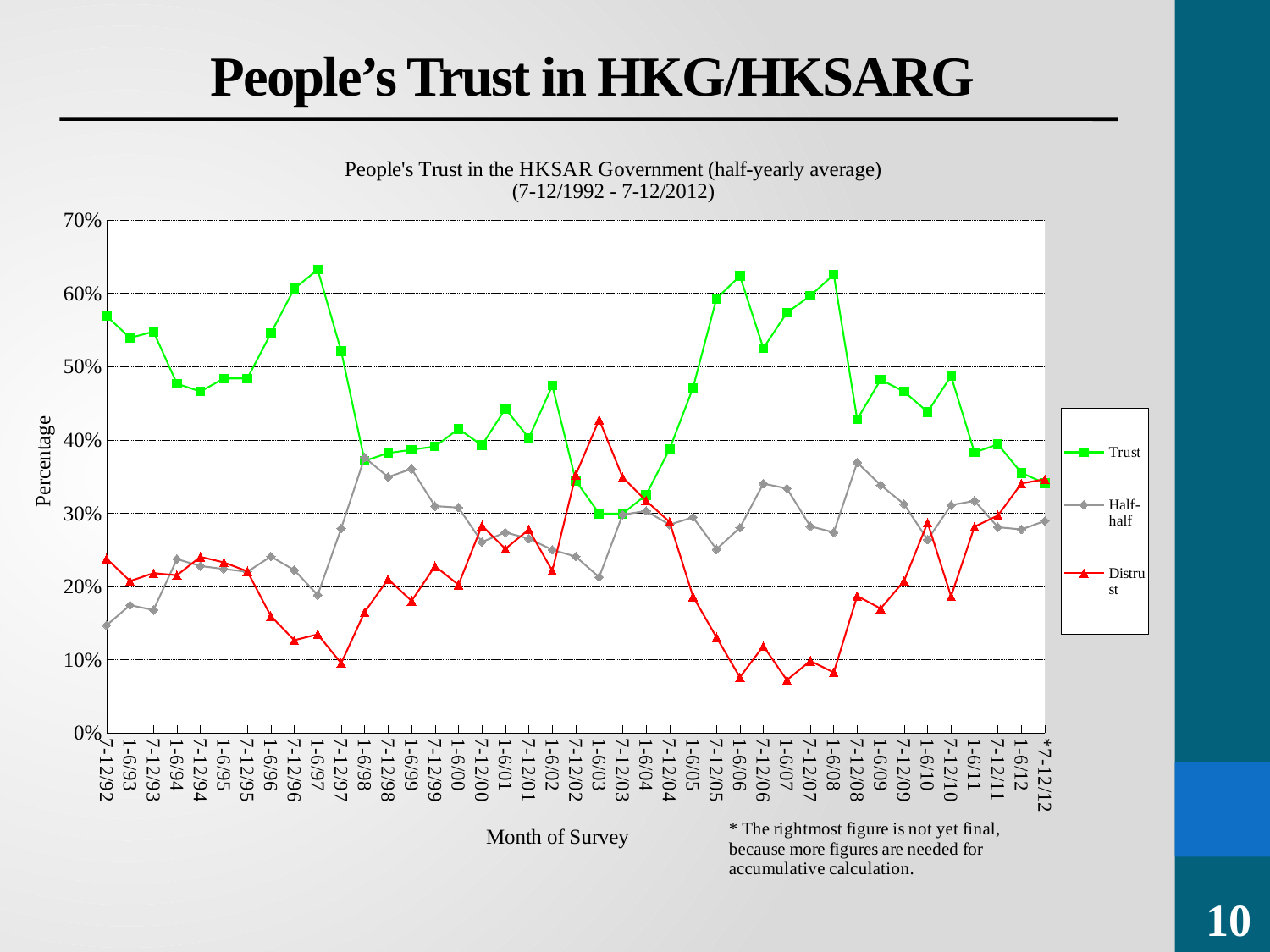

# People’s Trust in HKG/HKSARG

### Chart: People's Trust in the HKSAR Government (half-yearly average)
(7-12/1992 - 7-12/2012)

| Category | Trust | Half-half | Distrust |
|---|---|---|---|
| 7-12/92 | 0.569 | 0.14700000000000005 | 0.23800000000000004 |
| 1-6/93 | 0.5391666666666666 | 0.17450000000000004 | 0.20733333333333337 |
| 7-12/93 | 0.5476666666666665 | 0.16783333333333342 | 0.21816666666666668 |
| 1-6/94 | 0.47666666666666685 | 0.23733333333333337 | 0.21533333333333343 |
| 7-12/94 | 0.4660000000000001 | 0.2278333333333334 | 0.24033333333333343 |
| 1-6/95 | 0.4838333333333333 | 0.22383333333333338 | 0.23283333333333342 |
| 7-12/95 | 0.4838333333333334 | 0.22000000000000003 | 0.22066666666666665 |
| 1-6/96 | 0.5451666666666666 | 0.24083333333333343 | 0.1596666666666667 |
| 7-12/96 | 0.6063333333333336 | 0.22233333333333336 | 0.12666666666666665 |
| 1-6/97 | 0.6323333333333335 | 0.18833333333333344 | 0.13466666666666666 |
| 7-12/97 | 0.5212 | 0.2792 | 0.09520000000000002 |
| 1-6/98 | 0.3713333333333334 | 0.37600000000000017 | 0.165 |
| 7-12/98 | 0.3820000000000001 | 0.34933333333333333 | 0.21000000000000008 |
| 1-6/99 | 0.3865000000000001 | 0.36050000000000015 | 0.18025000000000005 |
| 7-12/99 | 0.3910000000000001 | 0.30966666666666687 | 0.22766666666666666 |
| 1-6/00 | 0.41500000000000015 | 0.30766666666666687 | 0.20233333333333342 |
| 7-12/00 | 0.39266666666666694 | 0.26066666666666677 | 0.2830000000000001 |
| 1-6/01 | 0.44233333333333325 | 0.2736666666666668 | 0.25133333333333324 |
| 7-12/01 | 0.4026666666666669 | 0.26533333333333325 | 0.27766666666666684 |
| 1-6/02 | 0.4740000000000001 | 0.25 | 0.22133333333333335 |
| 7-12/02 | 0.34433333333333327 | 0.2406666666666667 | 0.35233333333333333 |
| 1-6/03 | 0.29933333333333334 | 0.2126666666666667 | 0.42766666666666686 |
| 7-12/03 | 0.29933333333333334 | 0.29800000000000015 | 0.3490000000000001 |
| 1-6/04 | 0.3250000000000001 | 0.30300000000000016 | 0.3170000000000001 |
| 7-12/04 | 0.38733333333333336 | 0.2843333333333333 | 0.2880000000000001 |
| 1-6/05 | 0.4710000000000001 | 0.2943333333333333 | 0.18633333333333343 |
| 7-12/05 | 0.5927294591951888 | 0.25077288566302 | 0.13062934853451352 |
| 1-6/06 | 0.6236316635142874 | 0.2800730364180709 | 0.07605686796089808 |
| 7-12/06 | 0.5251490085826642 | 0.3403149624939715 | 0.1186650546759249 |
| 1-6/07 | 0.5734763635271495 | 0.33381025492541255 | 0.07214883330543627 |
| 7-12/07 | 0.5966855039232215 | 0.282056404416764 | 0.0983482950063139 |
| 1-6/08 | 0.6255106613960806 | 0.27376227062137853 | 0.08261586654831057 |
| 7-12/08 | 0.42800083077276285 | 0.3690857943799746 | 0.18699617144392103 |
| 1-6/09 | 0.48207725390255596 | 0.3384101800749855 | 0.16981610490598886 |
| 7-12/09 | 0.465966475294524 | 0.312277558246786 | 0.20754533346457846 |
| 1-6/10 | 0.4381322659997622 | 0.263777437805083 | 0.287032524326623 |
| 7-12/10 | 0.48713630109552986 | 0.31096084930475726 | 0.1865005901059481 |
| 1-6/11 | 0.3828523102998455 | 0.31689117500076514 | 0.2815798999491371 |
| 7-12/11 | 0.39390041697161143 | 0.2808232806475671 | 0.2968073962618694 |
| 1-6/12 | 0.3550048616888486 | 0.2777514814841045 | 0.3405400386403774 |
| *7-12/12 | 0.3408768485433054 | 0.289360199501031 | 0.34638699431941533 |
10